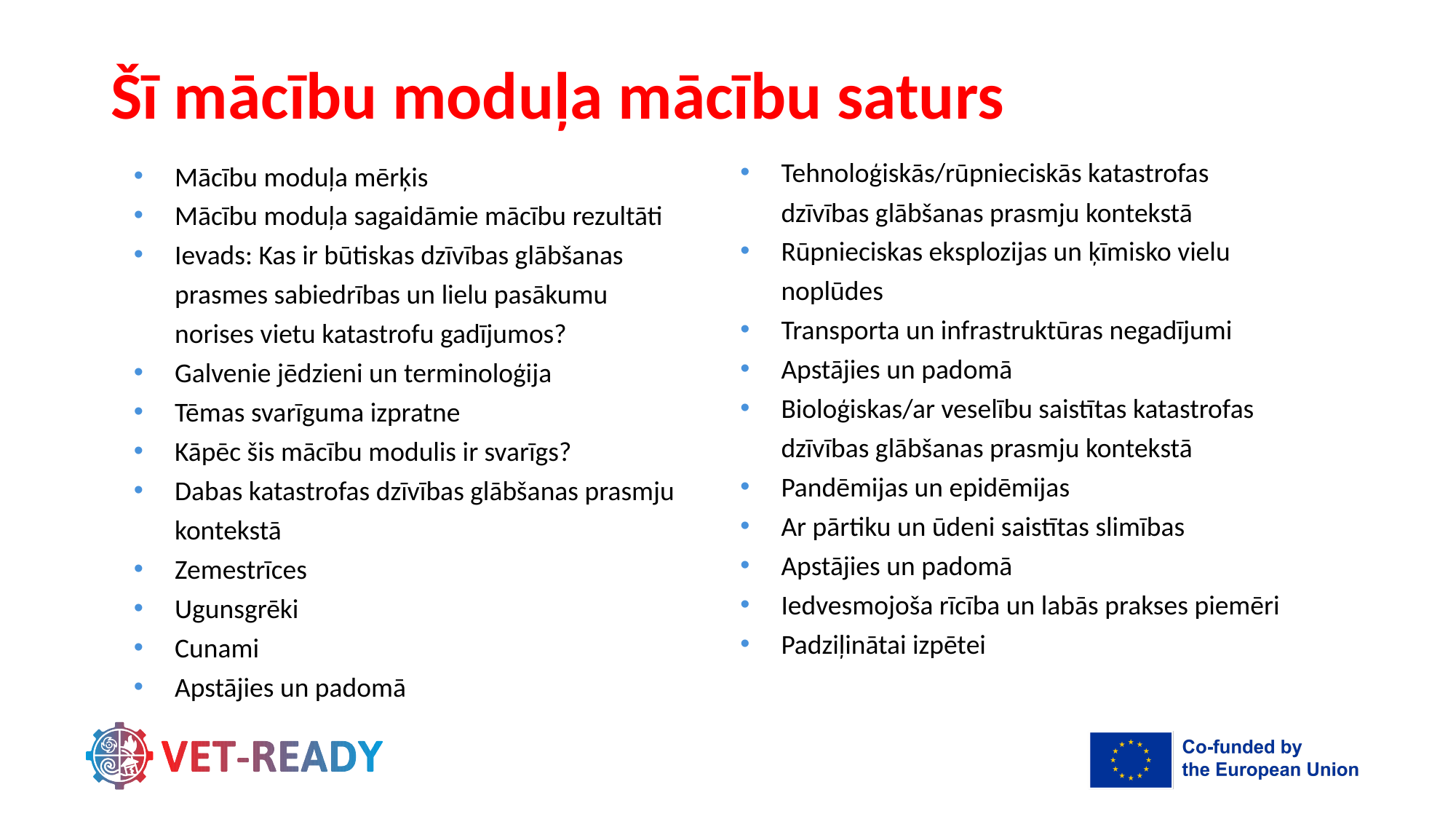

# Šī mācību moduļa mācību saturs
Tehnoloģiskās/rūpnieciskās katastrofas dzīvības glābšanas prasmju kontekstā
Rūpnieciskas eksplozijas un ķīmisko vielu noplūdes
Transporta un infrastruktūras negadījumi
Apstājies un padomā
Bioloģiskas/ar veselību saistītas katastrofas dzīvības glābšanas prasmju kontekstā
Pandēmijas un epidēmijas
Ar pārtiku un ūdeni saistītas slimības
Apstājies un padomā
Iedvesmojoša rīcība un labās prakses piemēri
Padziļinātai izpētei

Mācību moduļa mērķis
Mācību moduļa sagaidāmie mācību rezultāti
Ievads: Kas ir būtiskas dzīvības glābšanas prasmes sabiedrības un lielu pasākumu norises vietu katastrofu gadījumos?
Galvenie jēdzieni un terminoloģija
Tēmas svarīguma izpratne
Kāpēc šis mācību modulis ir svarīgs?
Dabas katastrofas dzīvības glābšanas prasmju kontekstā
Zemestrīces
Ugunsgrēki
Cunami
Apstājies un padomā